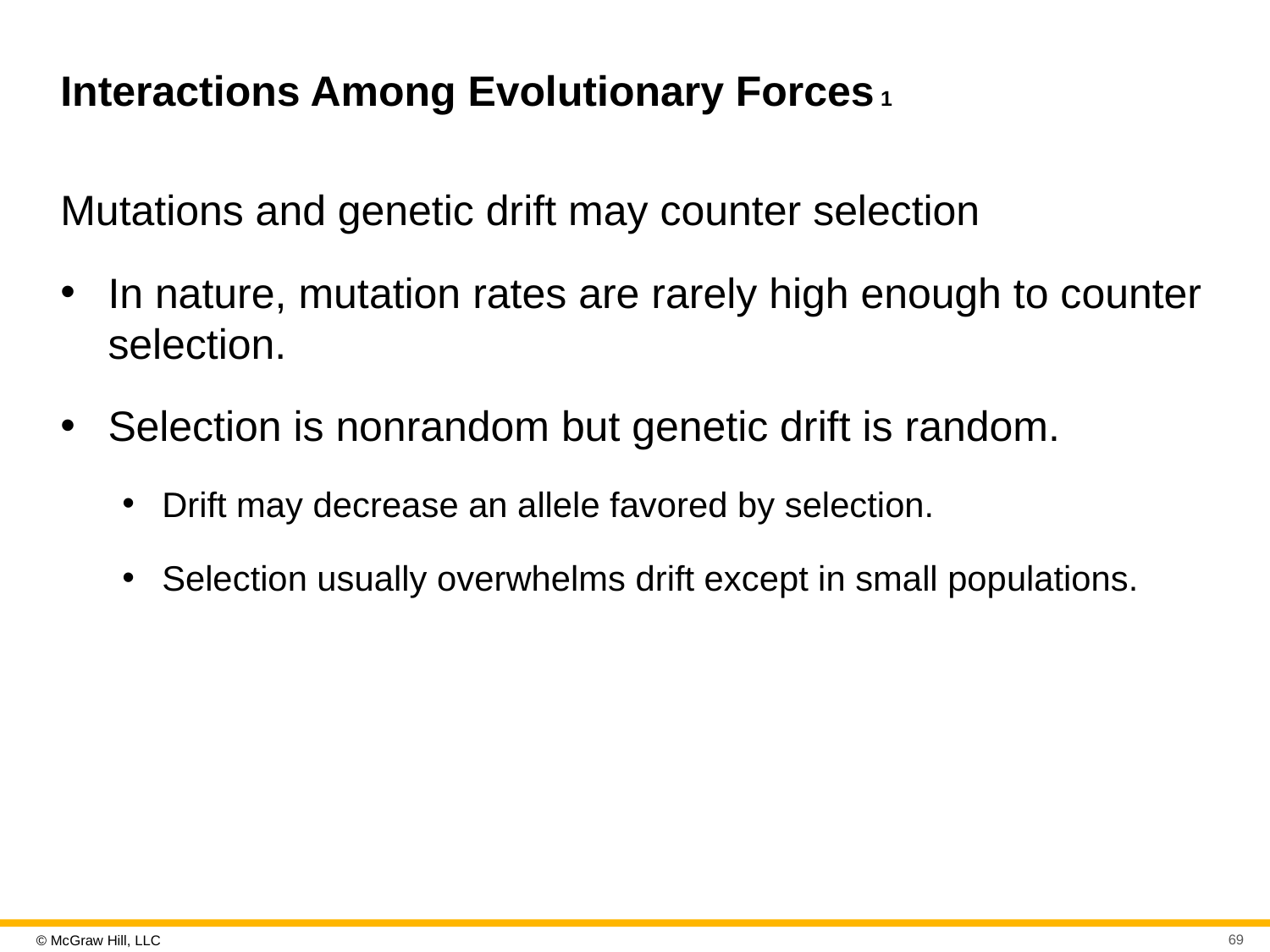

# Interactions Among Evolutionary Forces 1
Mutations and genetic drift may counter selection
In nature, mutation rates are rarely high enough to counter selection.
Selection is nonrandom but genetic drift is random.
Drift may decrease an allele favored by selection.
Selection usually overwhelms drift except in small populations.
69